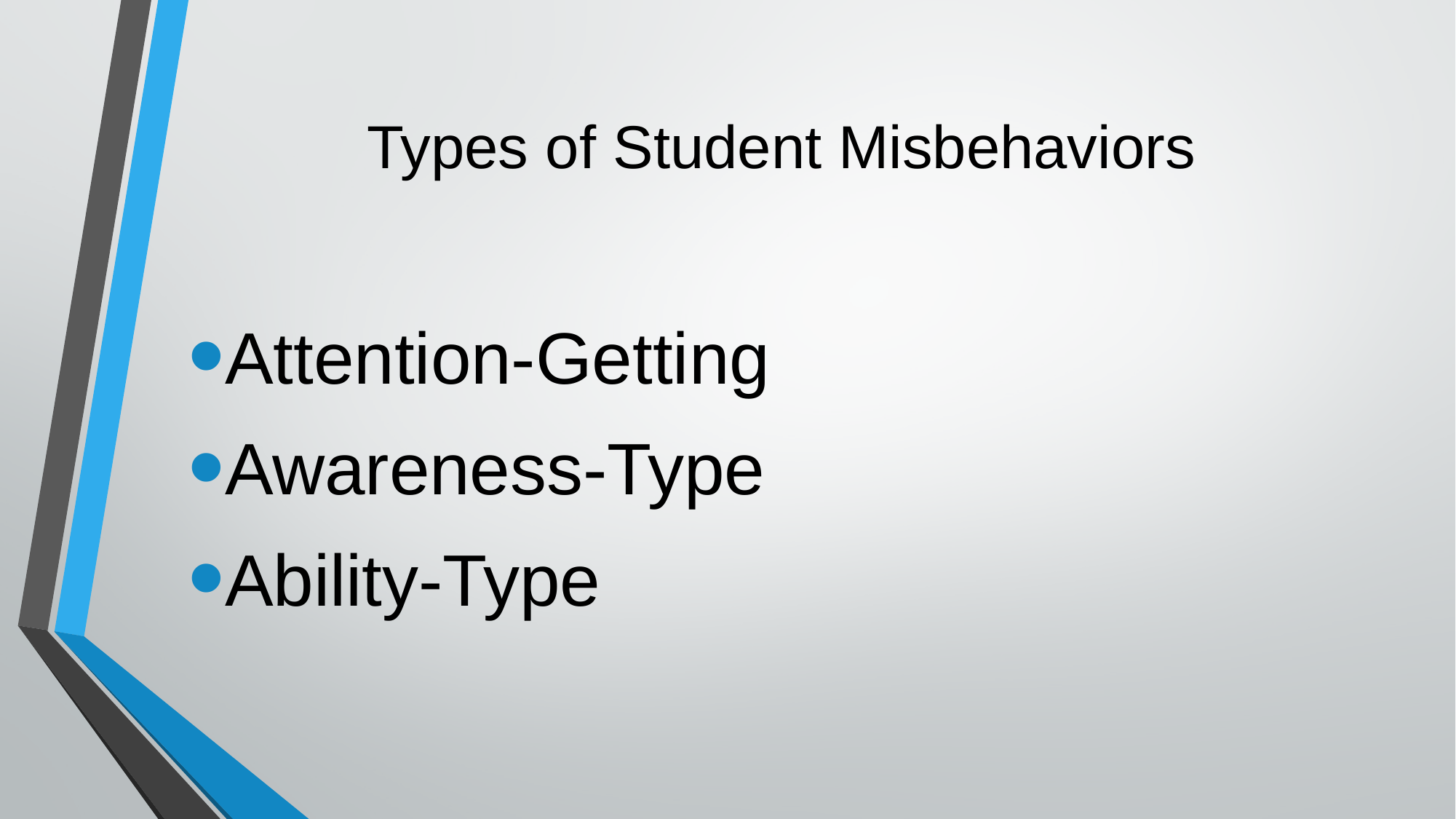

# Types of Student Misbehaviors
Attention-Getting
Awareness-Type
Ability-Type